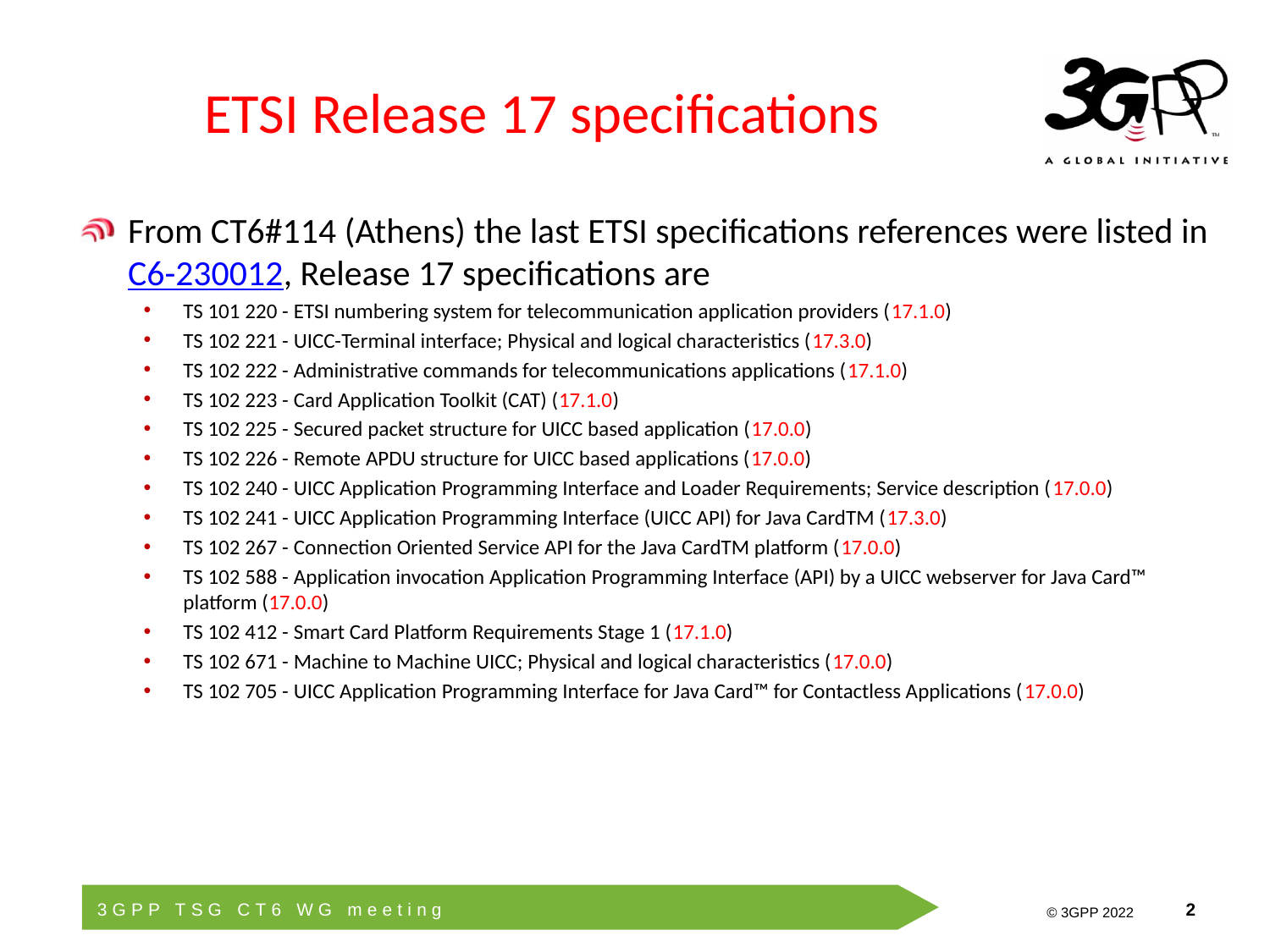

# ETSI Release 17 specifications
From CT6#114 (Athens) the last ETSI specifications references were listed in C6-230012, Release 17 specifications are
TS 101 220 - ETSI numbering system for telecommunication application providers (17.1.0)
TS 102 221 - UICC-Terminal interface; Physical and logical characteristics (17.3.0)
TS 102 222 - Administrative commands for telecommunications applications (17.1.0)
TS 102 223 - Card Application Toolkit (CAT) (17.1.0)
TS 102 225 - Secured packet structure for UICC based application (17.0.0)
TS 102 226 - Remote APDU structure for UICC based applications (17.0.0)
TS 102 240 - UICC Application Programming Interface and Loader Requirements; Service description (17.0.0)
TS 102 241 - UICC Application Programming Interface (UICC API) for Java CardTM (17.3.0)
TS 102 267 - Connection Oriented Service API for the Java CardTM platform (17.0.0)
TS 102 588 - Application invocation Application Programming Interface (API) by a UICC webserver for Java Card™ platform (17.0.0)
TS 102 412 - Smart Card Platform Requirements Stage 1 (17.1.0)
TS 102 671 - Machine to Machine UICC; Physical and logical characteristics (17.0.0)
TS 102 705 - UICC Application Programming Interface for Java Card™ for Contactless Applications (17.0.0)